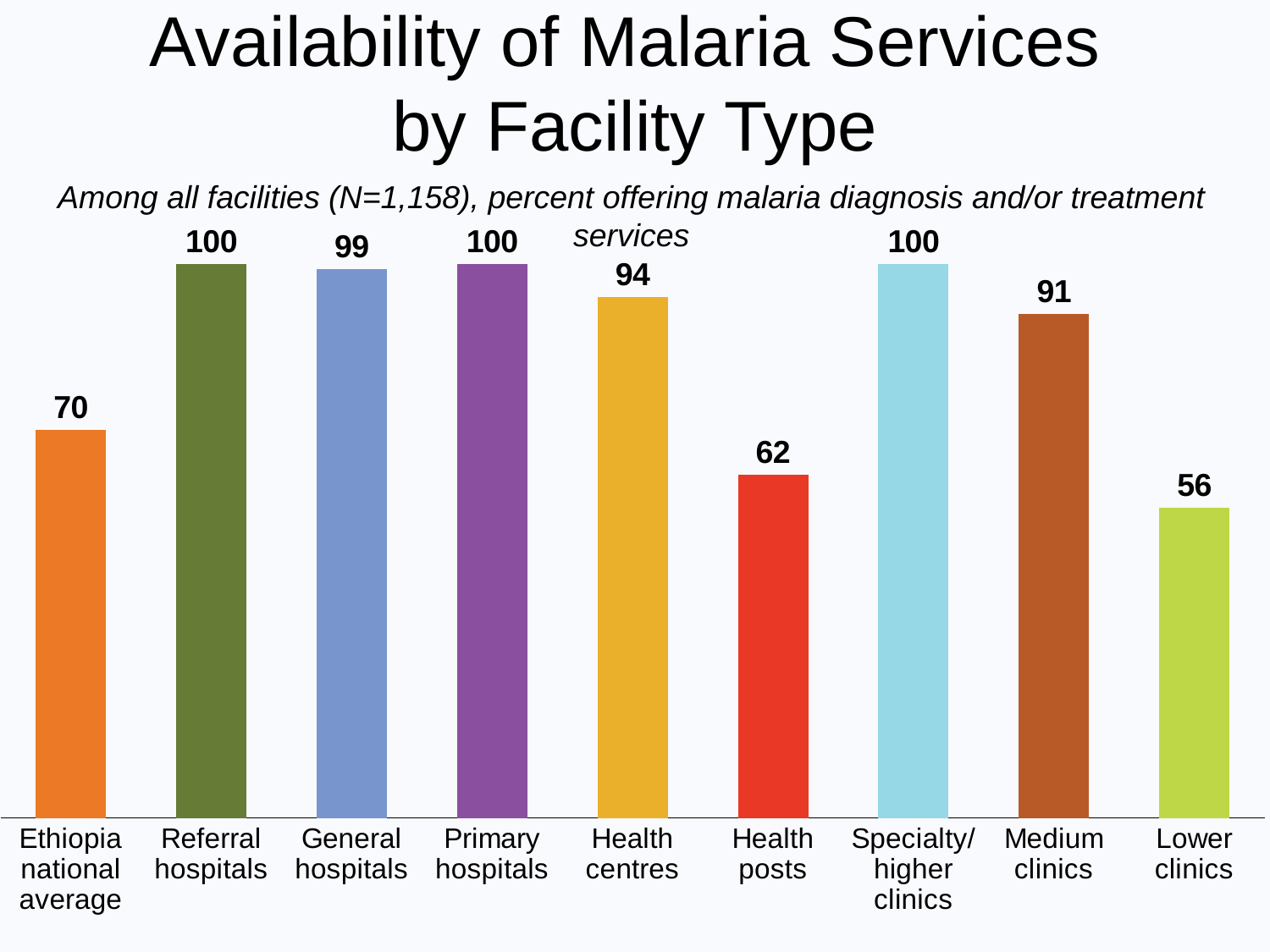

Availability of Malaria Services
by Facility Type
Among all facilities (N=1,158), percent offering malaria diagnosis and/or treatment services

### Chart

| Category | Malaria |
|---|---|
| Ethiopia national average | 70.0 |
| Referral hospitals | 100.0 |
| General hospitals | 99.0 |
| Primary hospitals | 100.0 |
| Health centres | 94.0 |
| Health posts | 62.0 |
| Specialty/ higher clinics | 100.0 |
| Medium clinics | 91.0 |
| Lower clinics | 56.0 |